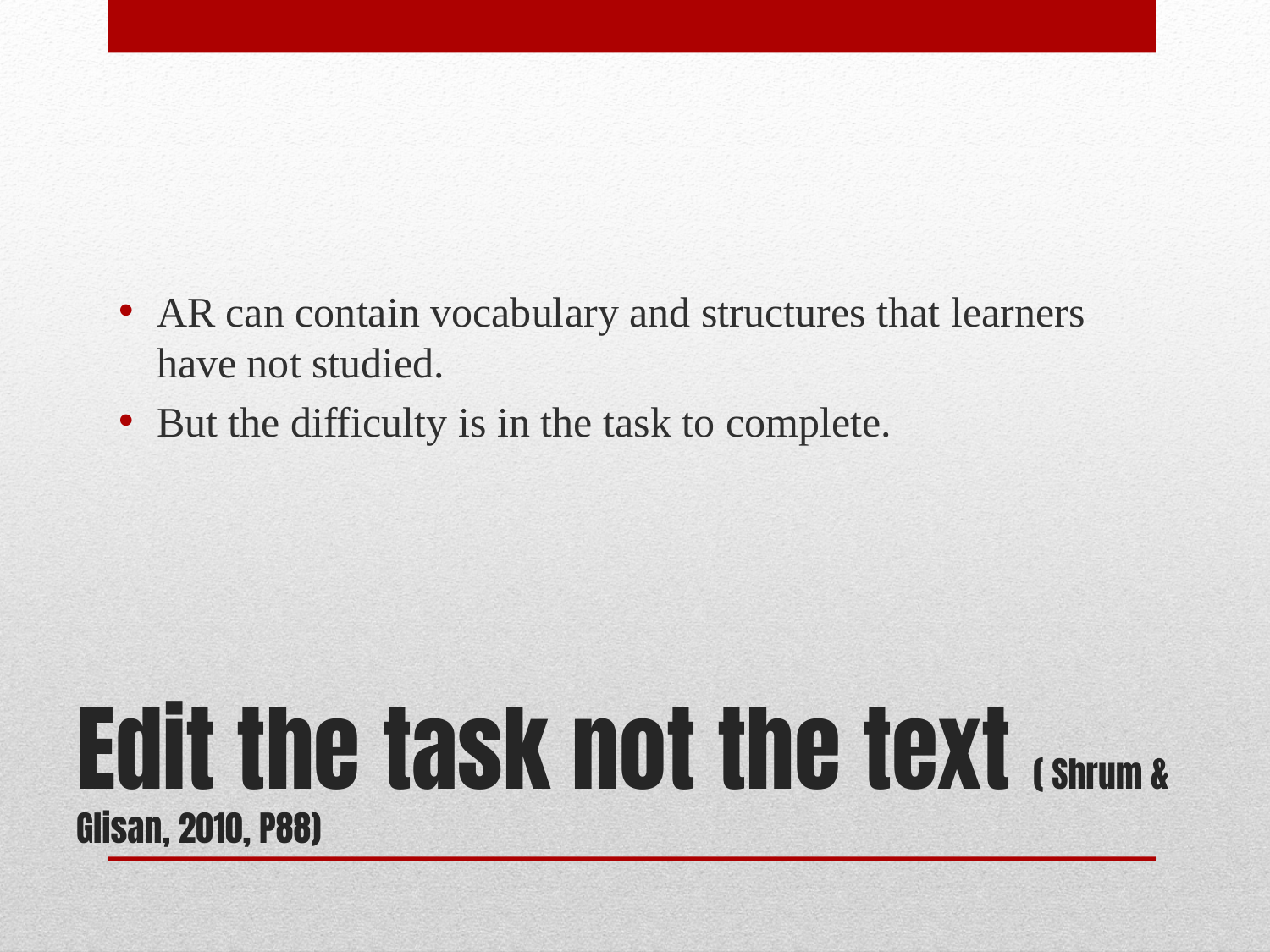

AR can contain vocabulary and structures that learners have not studied.
But the difficulty is in the task to complete.
# Edit the task not the text ( Shrum & Glisan, 2010, P88)